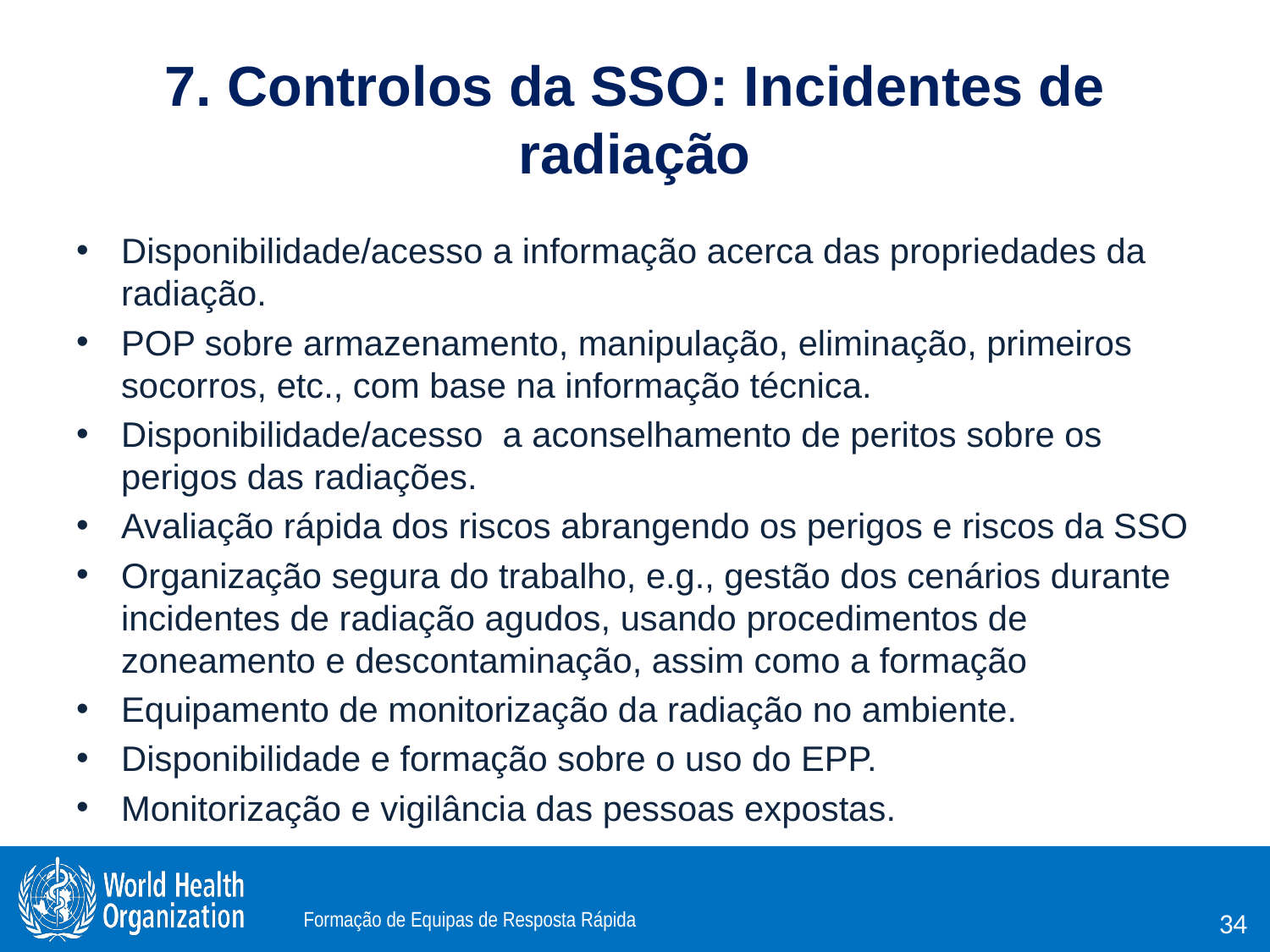

# 7. Controlos da SSO: Incidentes de radiação
Disponibilidade/acesso a informação acerca das propriedades da radiação.
POP sobre armazenamento, manipulação, eliminação, primeiros socorros, etc., com base na informação técnica.
Disponibilidade/acesso  a aconselhamento de peritos sobre os perigos das radiações.
Avaliação rápida dos riscos abrangendo os perigos e riscos da SSO
Organização segura do trabalho, e.g., gestão dos cenários durante incidentes de radiação agudos, usando procedimentos de zoneamento e descontaminação, assim como a formação
Equipamento de monitorização da radiação no ambiente.
Disponibilidade e formação sobre o uso do EPP.
Monitorização e vigilância das pessoas expostas.